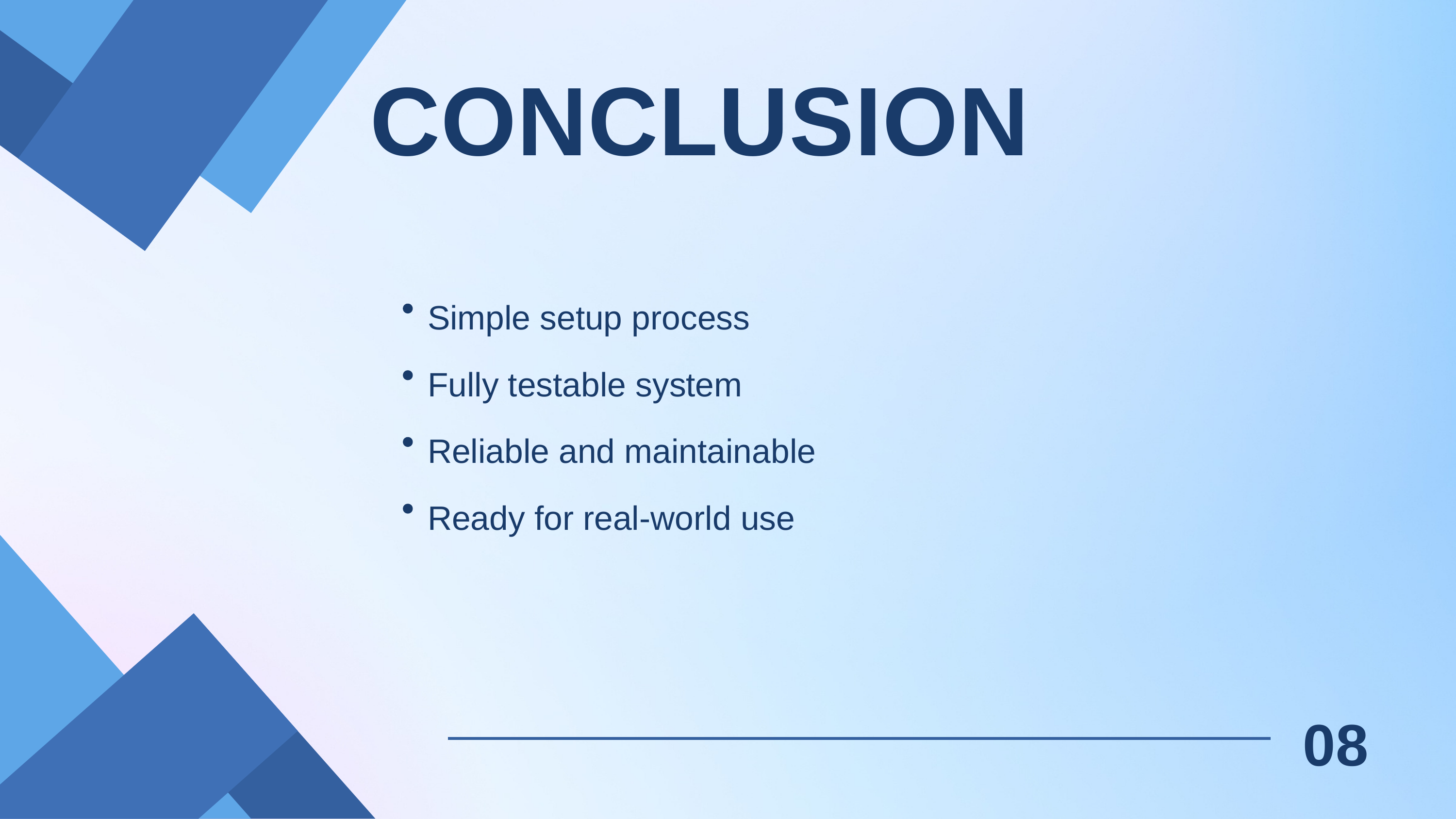

CONCLUSION
Simple setup process Fully testable system Reliable and maintainable Ready for real-world use

08